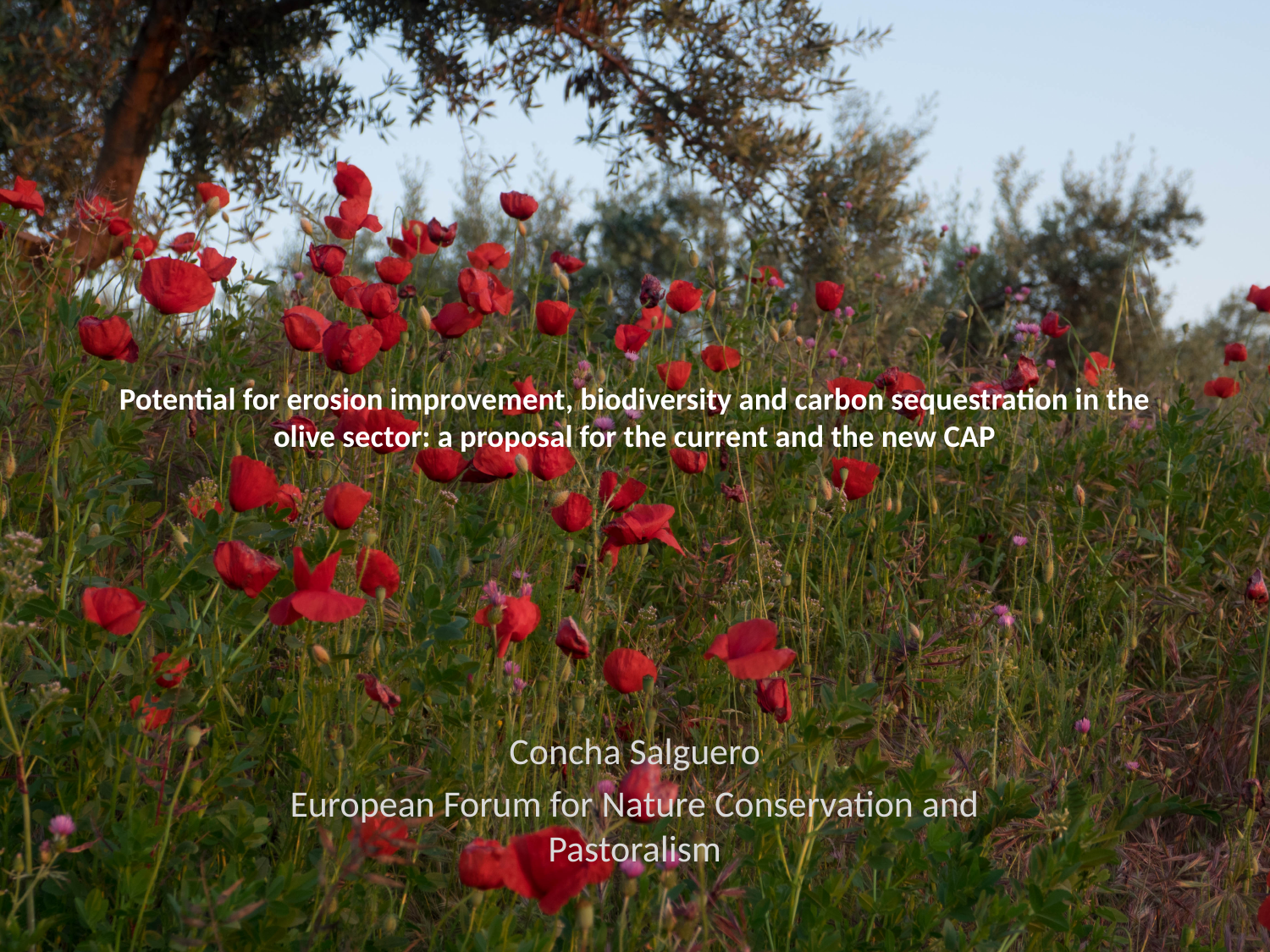

# Potential for erosion improvement, biodiversity and carbon sequestration in the olive sector: a proposal for the current and the new CAP

Concha Salguero
European Forum for Nature Conservation and Pastoralism